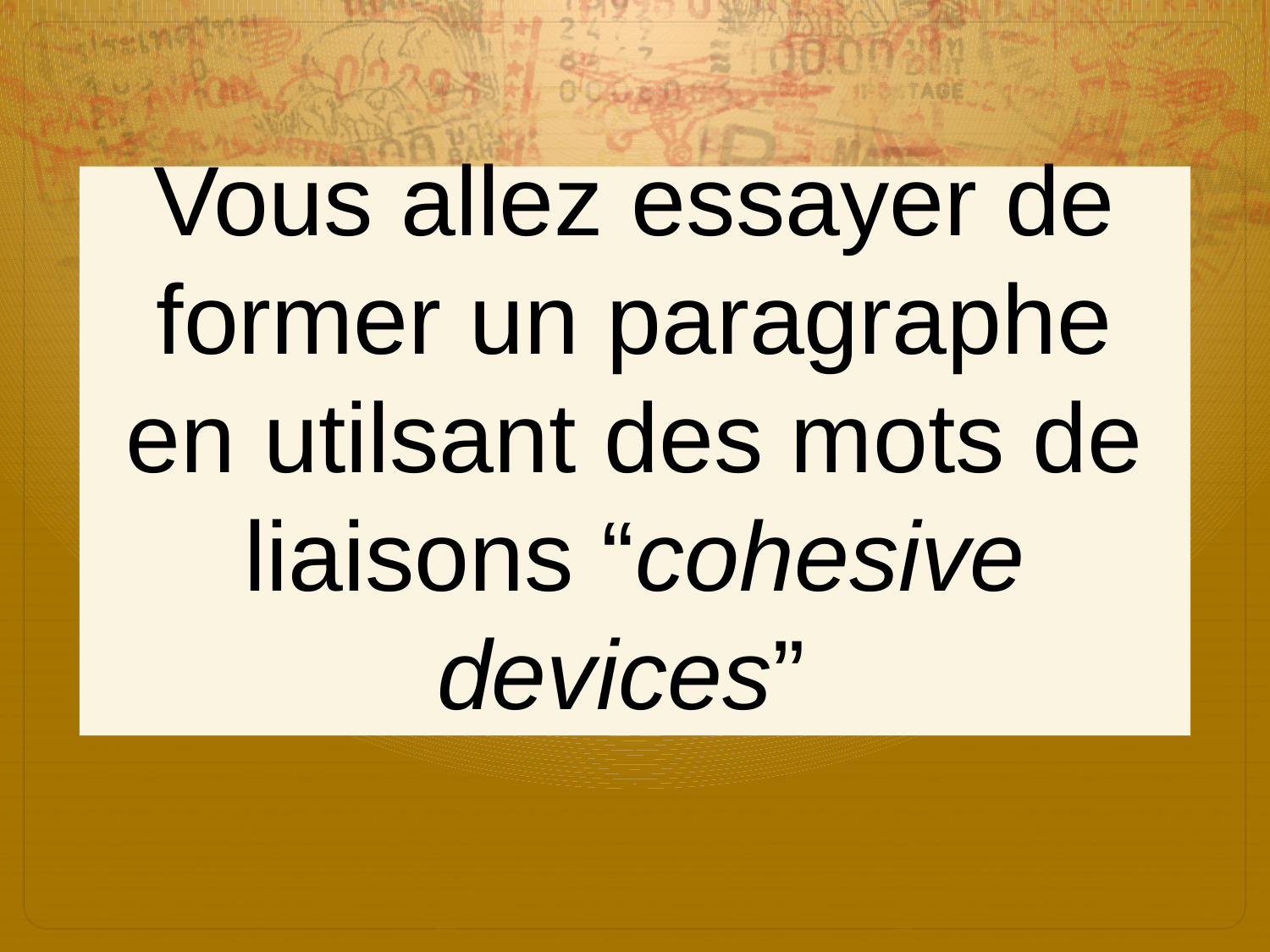

# Vous allez essayer de former un paragraphe en utilsant des mots de liaisons “cohesive devices”